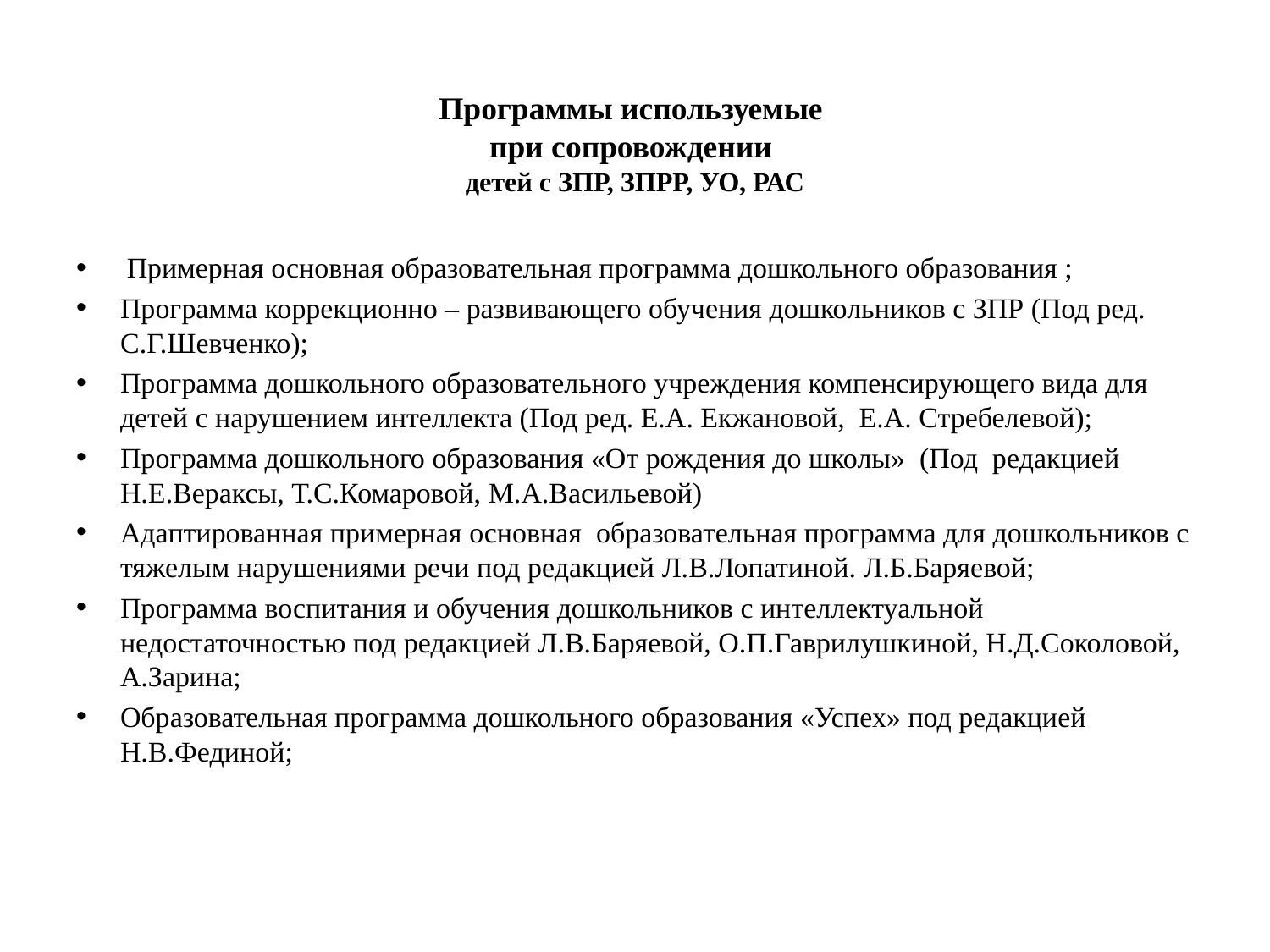

# Программы используемые при сопровождении детей с ЗПР, ЗПРР, УО, РАС
 Примерная основная образовательная программа дошкольного образования ;
Программа коррекционно – развивающего обучения дошкольников с ЗПР (Под ред. С.Г.Шевченко);
Программа дошкольного образовательного учреждения компенсирующего вида для детей с нарушением интеллекта (Под ред. Е.А. Екжановой,  Е.А. Стребелевой);
Программа дошкольного образования «От рождения до школы»  (Под  редакцией Н.Е.Вераксы, Т.С.Комаровой, М.А.Васильевой)
Адаптированная примерная основная  образовательная программа для дошкольников с тяжелым нарушениями речи под редакцией Л.В.Лопатиной. Л.Б.Баряевой;
Программа воспитания и обучения дошкольников с интеллектуальной недостаточностью под редакцией Л.В.Баряевой, О.П.Гаврилушкиной, Н.Д.Соколовой, А.Зарина;
Образовательная программа дошкольного образования «Успех» под редакцией Н.В.Фединой;